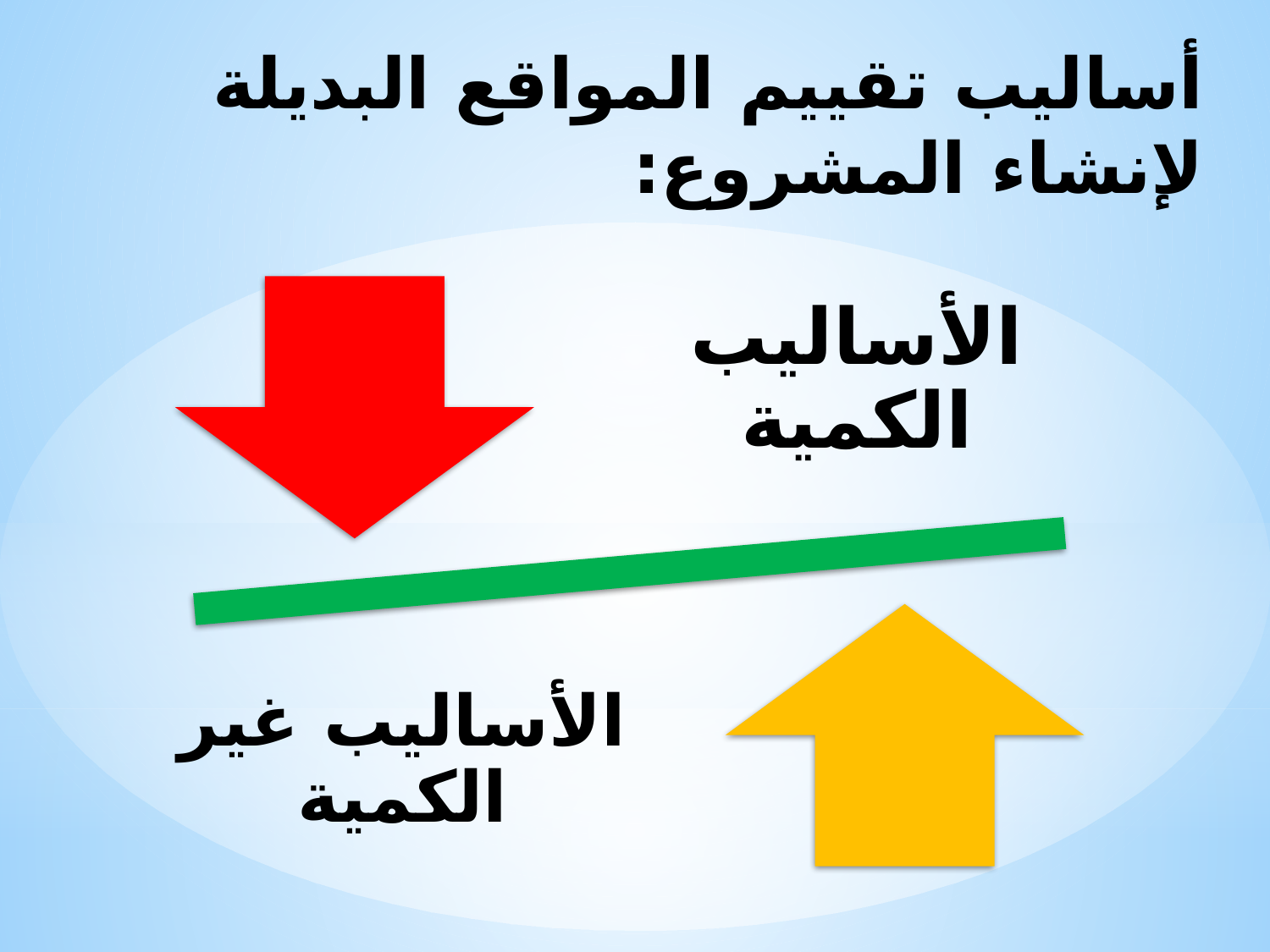

# أساليب تقييم المواقع البديلة لإنشاء المشروع:
الأساليب الكمية
الأساليب غير الكمية